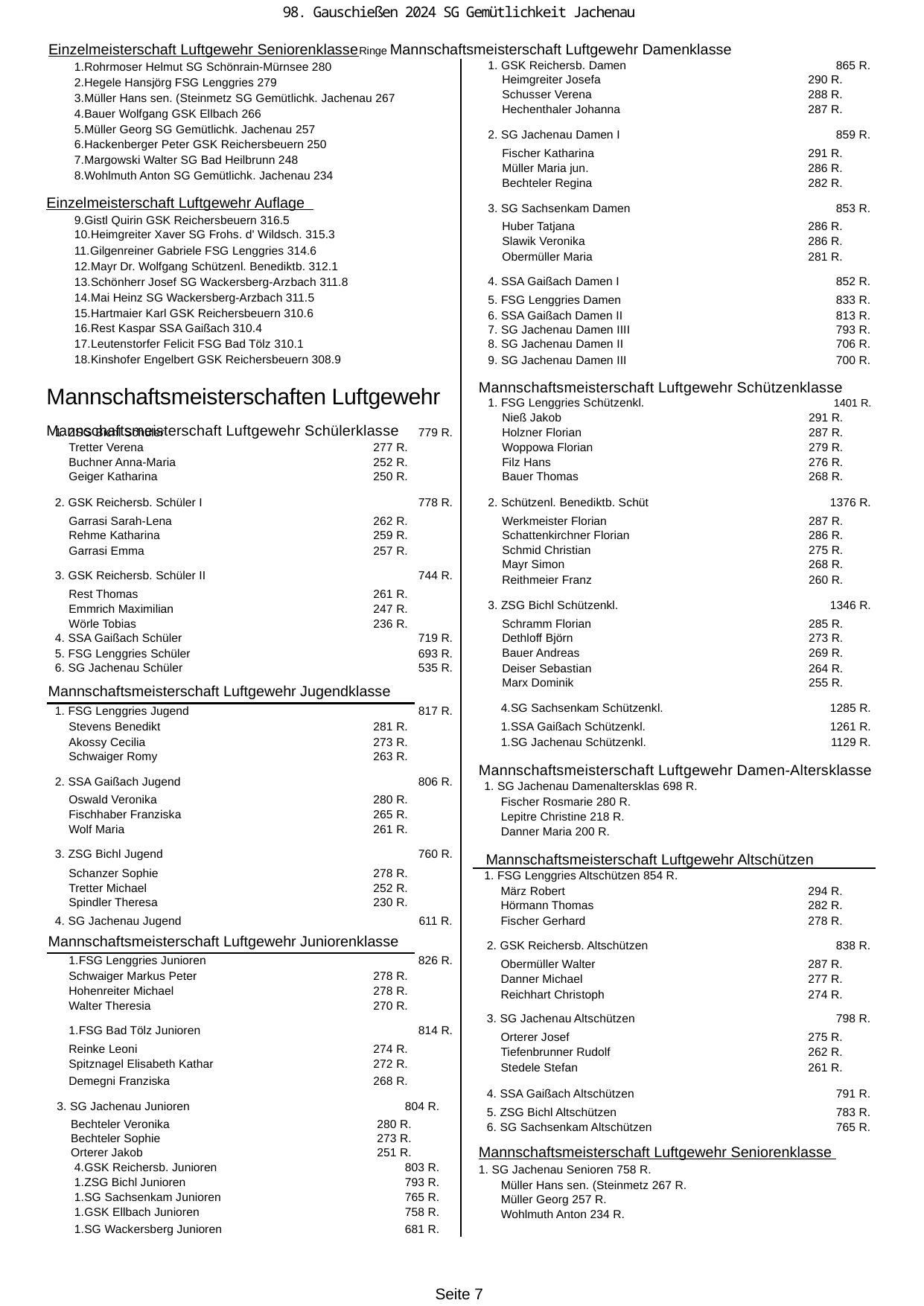

98. Gauschießen 2024 SG Gemütlichkeit Jachenau
Einzelmeisterschaft Luftgewehr Seniorenklasse Ringe Mannschaftsmeisterschaft Luftgewehr Damenklasse
Rohrmoser Helmut SG Schönrain-Mürnsee 280
Hegele Hansjörg FSG Lenggries 279
Müller Hans sen. (Steinmetz SG Gemütlichk. Jachenau 267
Bauer Wolfgang GSK Ellbach 266
Müller Georg SG Gemütlichk. Jachenau 257
Hackenberger Peter GSK Reichersbeuern 250
Margowski Walter SG Bad Heilbrunn 248
Wohlmuth Anton SG Gemütlichk. Jachenau 234
Einzelmeisterschaft Luftgewehr Auflage
Gistl Quirin GSK Reichersbeuern 316.5
Heimgreiter Xaver SG Frohs. d' Wildsch. 315.3
Gilgenreiner Gabriele FSG Lenggries 314.6
Mayr Dr. Wolfgang Schützenl. Benediktb. 312.1
Schönherr Josef SG Wackersberg-Arzbach 311.8
Mai Heinz SG Wackersberg-Arzbach 311.5
Hartmaier Karl GSK Reichersbeuern 310.6
Rest Kaspar SSA Gaißach 310.4
Leutenstorfer Felicit FSG Bad Tölz 310.1
Kinshofer Engelbert GSK Reichersbeuern 308.9
Mannschaftsmeisterschaften Luftgewehr
Mannschaftsmeisterschaft Luftgewehr Schülerklasse
| 1. GSK Reichersb. Damen | 865 R. |
| --- | --- |
| Heimgreiter Josefa | 290 R. |
| Schusser Verena | 288 R. |
| Hechenthaler Johanna | 287 R. |
| 2. SG Jachenau Damen I | 859 R. |
| Fischer Katharina | 291 R. |
| Müller Maria jun. | 286 R. |
| Bechteler Regina | 282 R. |
| 3. SG Sachsenkam Damen | 853 R. |
| Huber Tatjana | 286 R. |
| Slawik Veronika | 286 R. |
| Obermüller Maria | 281 R. |
| 4. SSA Gaißach Damen I | 852 R. |
| 5. FSG Lenggries Damen | 833 R. |
| 6. SSA Gaißach Damen II | 813 R. |
| 7. SG Jachenau Damen IIII | 793 R. |
| 8. SG Jachenau Damen II | 706 R. |
| 9. SG Jachenau Damen III | 700 R. |
Mannschaftsmeisterschaft Luftgewehr Schützenklasse
| 1. FSG Lenggries Schützenkl. | 1401 R. |
| --- | --- |
| Nieß Jakob | 291 R. |
| Holzner Florian | 287 R. |
| Woppowa Florian | 279 R. |
| Filz Hans | 276 R. |
| Bauer Thomas | 268 R. |
| 2. Schützenl. Benediktb. Schüt | 1376 R. |
| Werkmeister Florian | 287 R. |
| Schattenkirchner Florian | 286 R. |
| Schmid Christian | 275 R. |
| Mayr Simon | 268 R. |
| Reithmeier Franz | 260 R. |
| 3. ZSG Bichl Schützenkl. | 1346 R. |
| Schramm Florian | 285 R. |
| Dethloff Björn | 273 R. |
| Bauer Andreas | 269 R. |
| Deiser Sebastian | 264 R. |
| Marx Dominik | 255 R. |
| SG Sachsenkam Schützenkl. | 1285 R. |
| SSA Gaißach Schützenkl. | 1261 R. |
| SG Jachenau Schützenkl. | 1129 R. |
| 1. ZSG Bichl Schüler |  | 779 R. |
| --- | --- | --- |
| Tretter Verena | 277 R. |  |
| Buchner Anna-Maria | 252 R. |  |
| Geiger Katharina | 250 R. |  |
| 2. GSK Reichersb. Schüler I |  | 778 R. |
| Garrasi Sarah-Lena | 262 R. |  |
| Rehme Katharina | 259 R. |  |
| Garrasi Emma | 257 R. |  |
| 3. GSK Reichersb. Schüler II |  | 744 R. |
| Rest Thomas | 261 R. |  |
| Emmrich Maximilian | 247 R. |  |
| Wörle Tobias | 236 R. |  |
| 4. SSA Gaißach Schüler |  | 719 R. |
| 5. FSG Lenggries Schüler |  | 693 R. |
| 6. SG Jachenau Schüler |  | 535 R. |
| Mannschaftsmeisterschaft Luftgewehr Jugendklasse |  |  |
| 1. FSG Lenggries Jugend |  | 817 R. |
| Stevens Benedikt | 281 R. |  |
| Akossy Cecilia | 273 R. |  |
| Schwaiger Romy | 263 R. |  |
| 2. SSA Gaißach Jugend |  | 806 R. |
| Oswald Veronika | 280 R. |  |
| Fischhaber Franziska | 265 R. |  |
| Wolf Maria | 261 R. |  |
| 3. ZSG Bichl Jugend |  | 760 R. |
| Schanzer Sophie | 278 R. |  |
| Tretter Michael | 252 R. |  |
| Spindler Theresa | 230 R. |  |
| 4. SG Jachenau Jugend |  | 611 R. |
| Mannschaftsmeisterschaft Luftgewehr Juniorenklasse |  |  |
| FSG Lenggries Junioren |  | 826 R. |
| Schwaiger Markus Peter | 278 R. |  |
| Hohenreiter Michael | 278 R. |  |
| Walter Theresia | 270 R. |  |
| FSG Bad Tölz Junioren |  | 814 R. |
| Reinke Leoni | 274 R. |  |
| Spitznagel Elisabeth Kathar | 272 R. |  |
| Demegni Franziska | 268 R. |  |
Mannschaftsmeisterschaft Luftgewehr Damen-Altersklasse
| 1. SG Jachenau Damenaltersklas 698 R. Fischer Rosmarie 280 R. Lepitre Christine 218 R. Danner Maria 200 R. Mannschaftsmeisterschaft Luftgewehr Altschützen |  |
| --- | --- |
| 1. FSG Lenggries Altschützen 854 R. |  |
| März Robert | 294 R. |
| Hörmann Thomas | 282 R. |
| Fischer Gerhard | 278 R. |
| 2. GSK Reichersb. Altschützen | 838 R. |
| Obermüller Walter | 287 R. |
| Danner Michael | 277 R. |
| Reichhart Christoph | 274 R. |
| 3. SG Jachenau Altschützen | 798 R. |
| Orterer Josef | 275 R. |
| Tiefenbrunner Rudolf | 262 R. |
| Stedele Stefan | 261 R. |
| 4. SSA Gaißach Altschützen | 791 R. |
| 5. ZSG Bichl Altschützen | 783 R. |
| 6. SG Sachsenkam Altschützen | 765 R. |
| 3. SG Jachenau Junioren | 804 R. |
| --- | --- |
| Bechteler Veronika | 280 R. |
| Bechteler Sophie | 273 R. |
| Orterer Jakob | 251 R. |
| GSK Reichersb. Junioren | 803 R. |
| ZSG Bichl Junioren | 793 R. |
| SG Sachsenkam Junioren | 765 R. |
| GSK Ellbach Junioren | 758 R. |
| SG Wackersberg Junioren | 681 R. |
Mannschaftsmeisterschaft Luftgewehr Seniorenklasse
1. SG Jachenau Senioren 758 R.
Müller Hans sen. (Steinmetz 267 R.
Müller Georg 257 R.
Wohlmuth Anton 234 R.
Seite 7